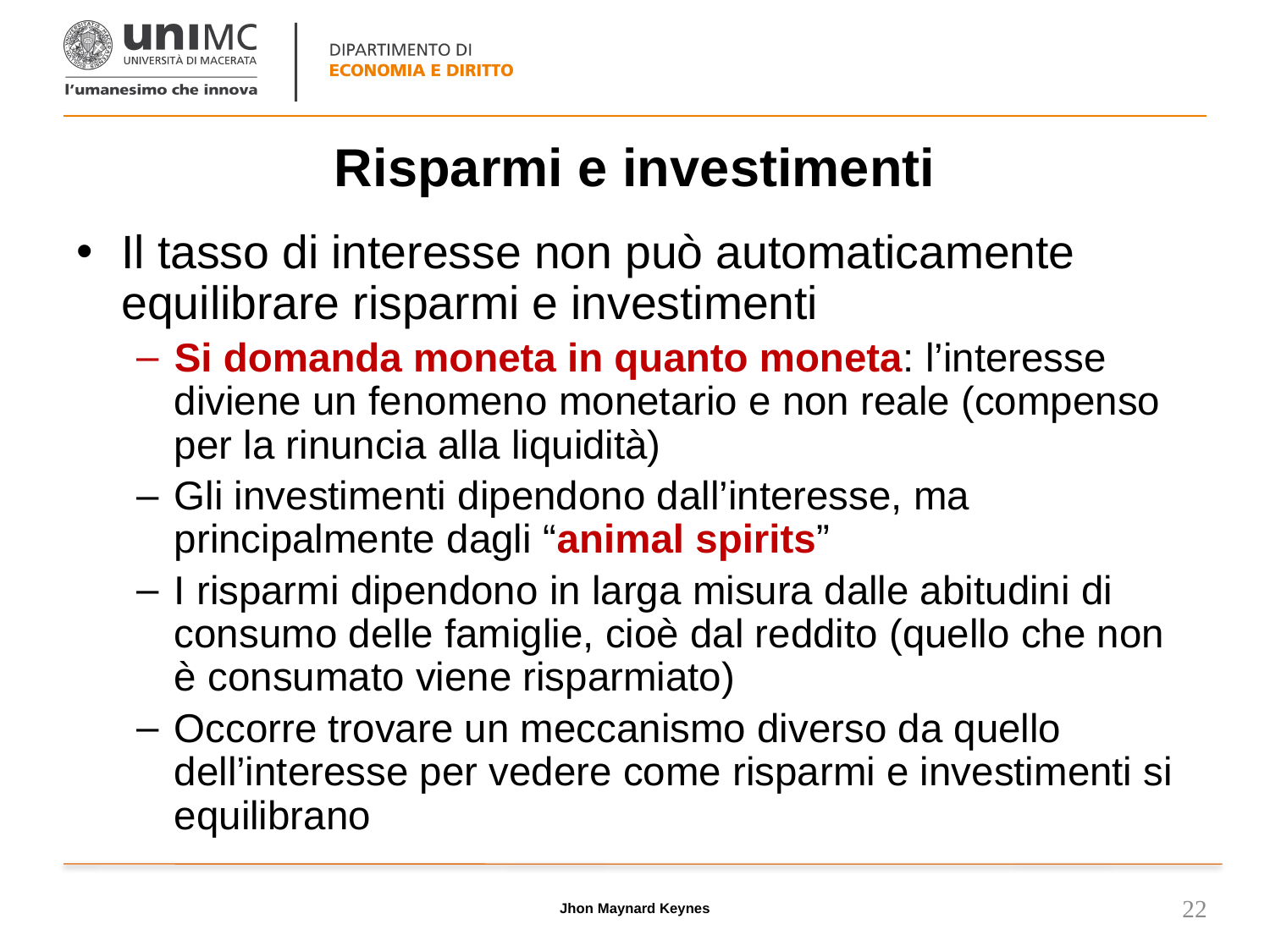

# Risparmi e investimenti
Il tasso di interesse non può automaticamente equilibrare risparmi e investimenti
Si domanda moneta in quanto moneta: l’interesse diviene un fenomeno monetario e non reale (compenso per la rinuncia alla liquidità)
Gli investimenti dipendono dall’interesse, ma principalmente dagli “animal spirits”
I risparmi dipendono in larga misura dalle abitudini di consumo delle famiglie, cioè dal reddito (quello che non è consumato viene risparmiato)
Occorre trovare un meccanismo diverso da quello dell’interesse per vedere come risparmi e investimenti si equilibrano
Jhon Maynard Keynes
22